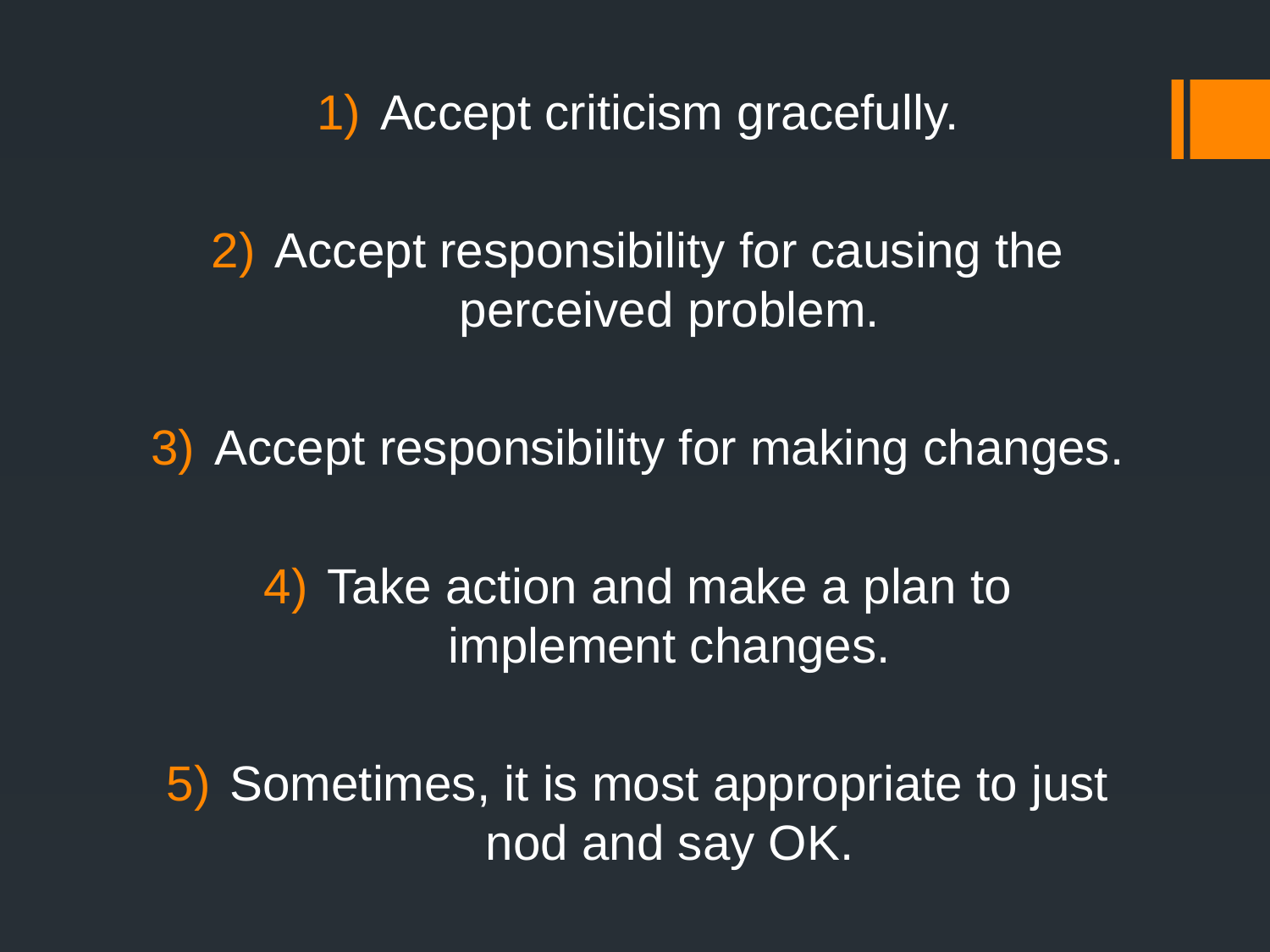

Accept criticism gracefully.

Accept responsibility for causing the perceived problem.

Accept responsibility for making changes.

Take action and make a plan to implement changes.

Sometimes, it is most appropriate to just nod and say OK.